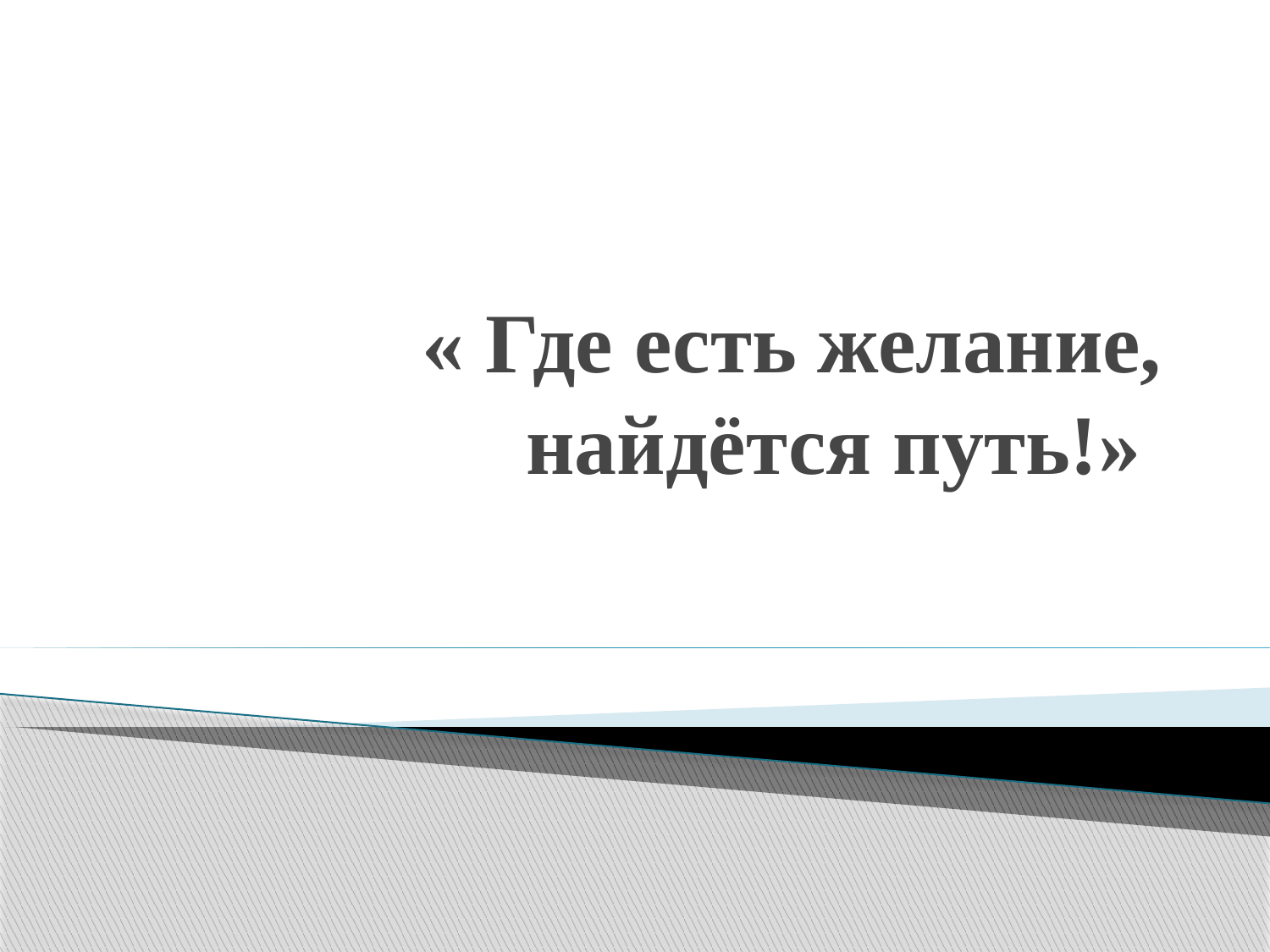

# « Где есть желание, найдётся путь!»